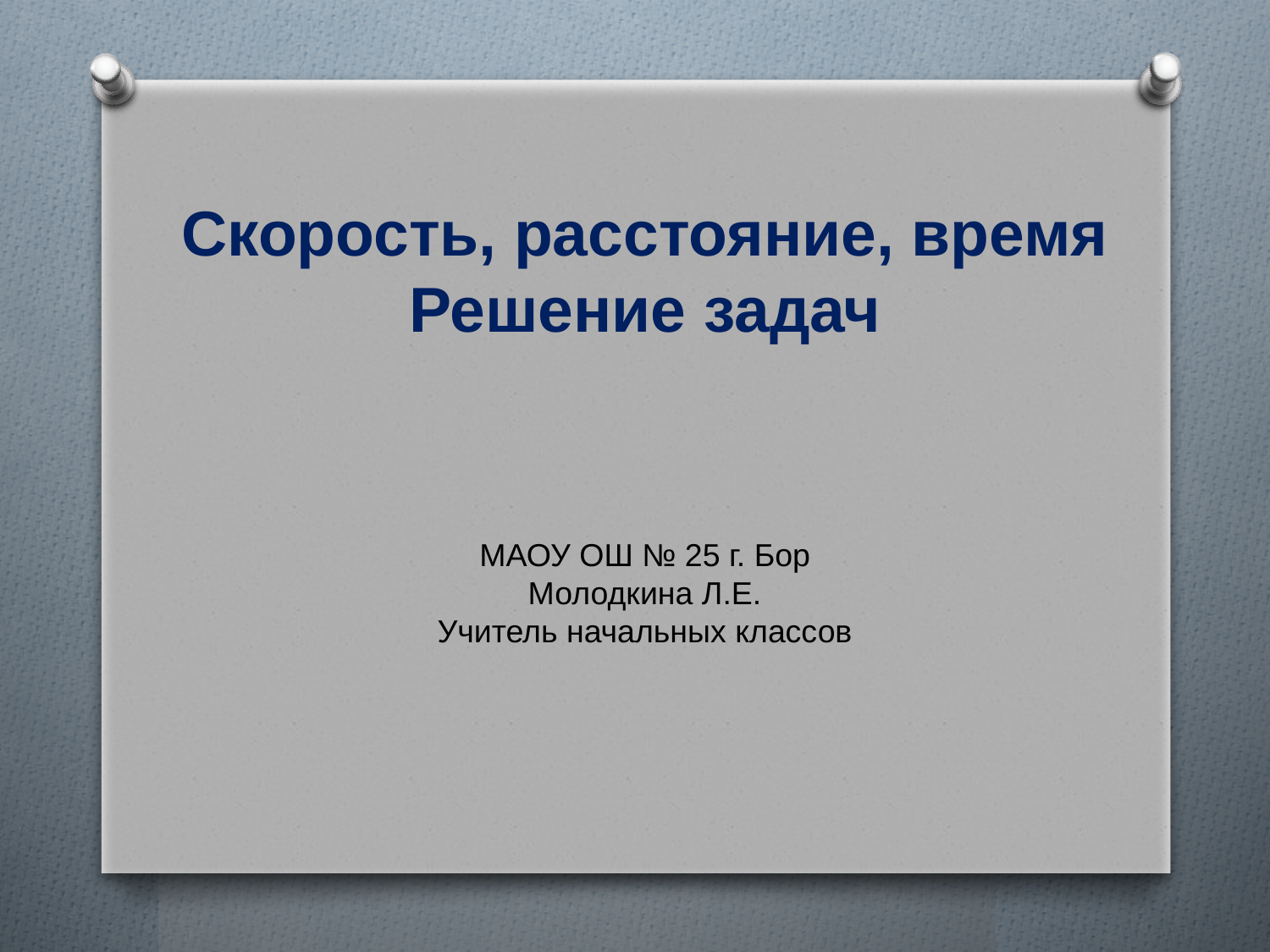

Скорость, расстояние, время
Решение задач

МАОУ ОШ № 25 г. Бор
Молодкина Л.Е.
Учитель начальных классов